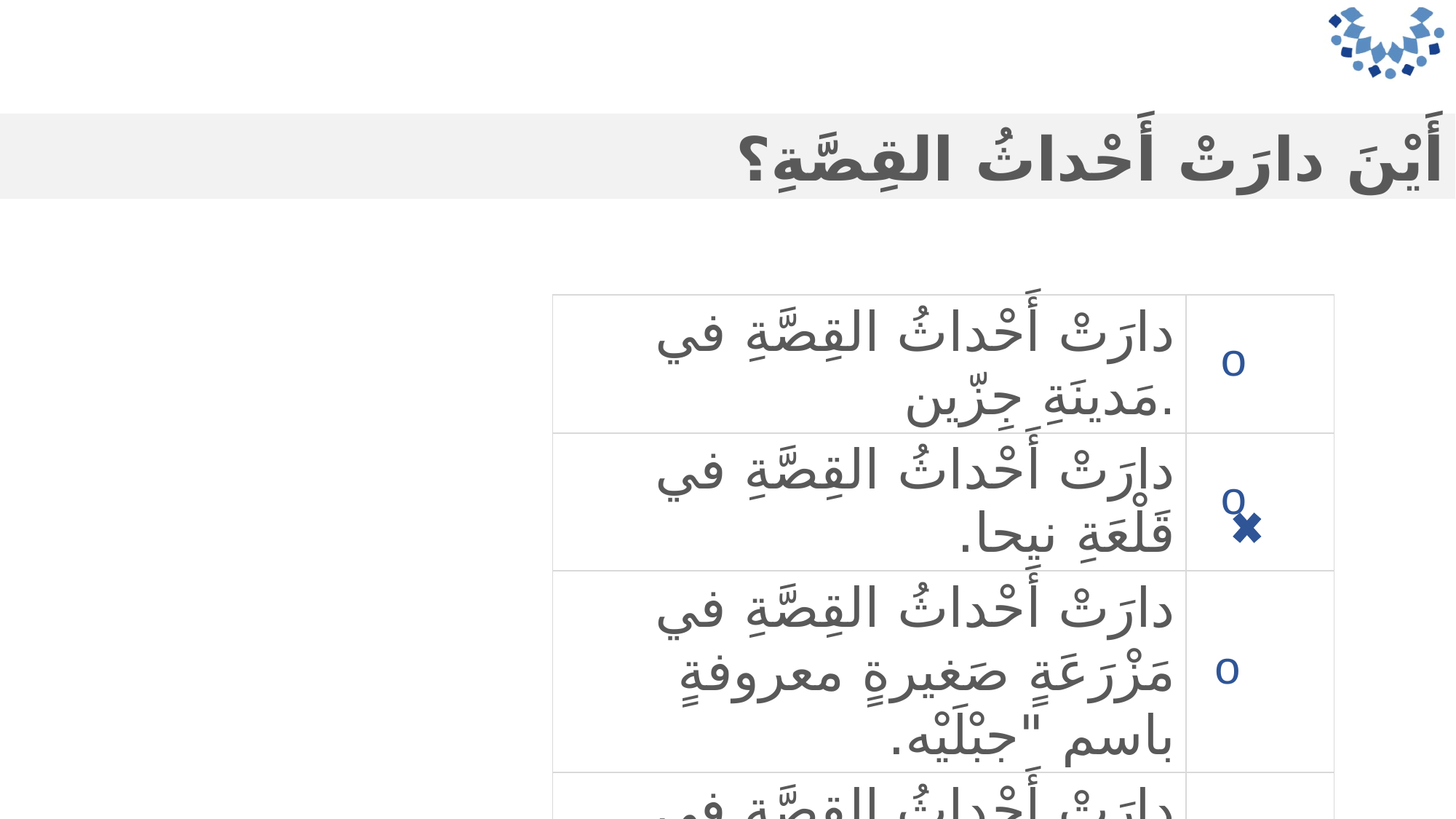

أَيْنَ دارَتْ أَحْداثُ القِصَّةِ؟
| دارَتْ أَحْداثُ القِصَّةِ في مَدينَةِ جِزّين. |  |
| --- | --- |
| دارَتْ أَحْداثُ القِصَّةِ في قَلْعَةِ نيحا. |  |
| دارَتْ أَحْداثُ القِصَّةِ في مَزْرَعَةٍ صَغيرةٍ معروفةٍ باسم "جبْلَيْه. |  |
| دارَتْ أَحْداثُ القِصَّةِ في الجَبَل. |  |